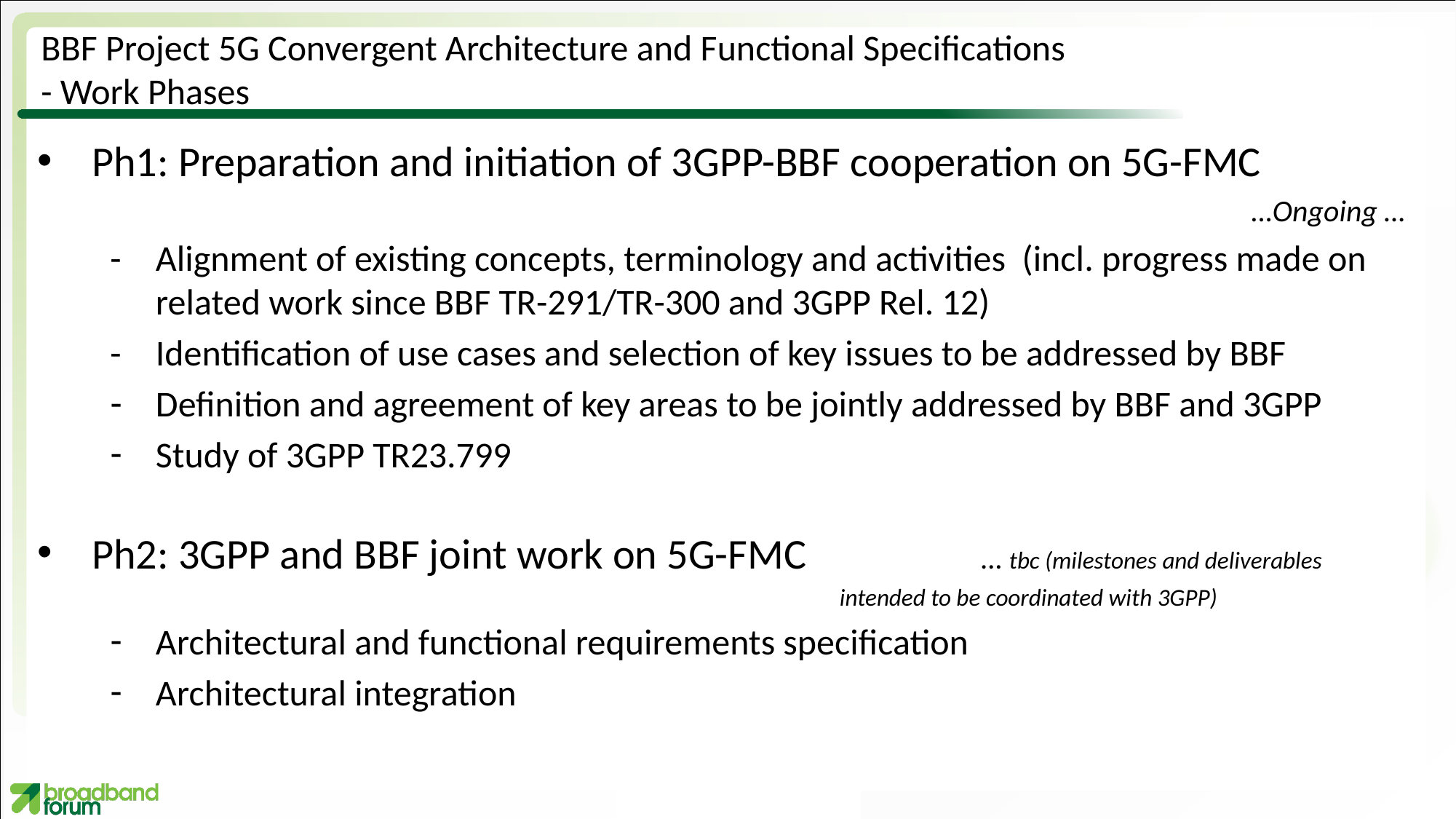

# BBF Project 5G Convergent Architecture and Functional Specifications - Work Phases
Ph1: Preparation and initiation of 3GPP-BBF cooperation on 5G-FMC
								          	    …Ongoing …
-	Alignment of existing concepts, terminology and activities  (incl. progress made on related work since BBF TR-291/TR-300 and 3GPP Rel. 12)
-	Identification of use cases and selection of key issues to be addressed by BBF
Definition and agreement of key areas to be jointly addressed by BBF and 3GPP
Study of 3GPP TR23.799

Ph2: 3GPP and BBF joint work on 5G-FMC 	             … tbc (milestones and deliverables
							                 intended to be coordinated with 3GPP)
Architectural and functional requirements specification
Architectural integration